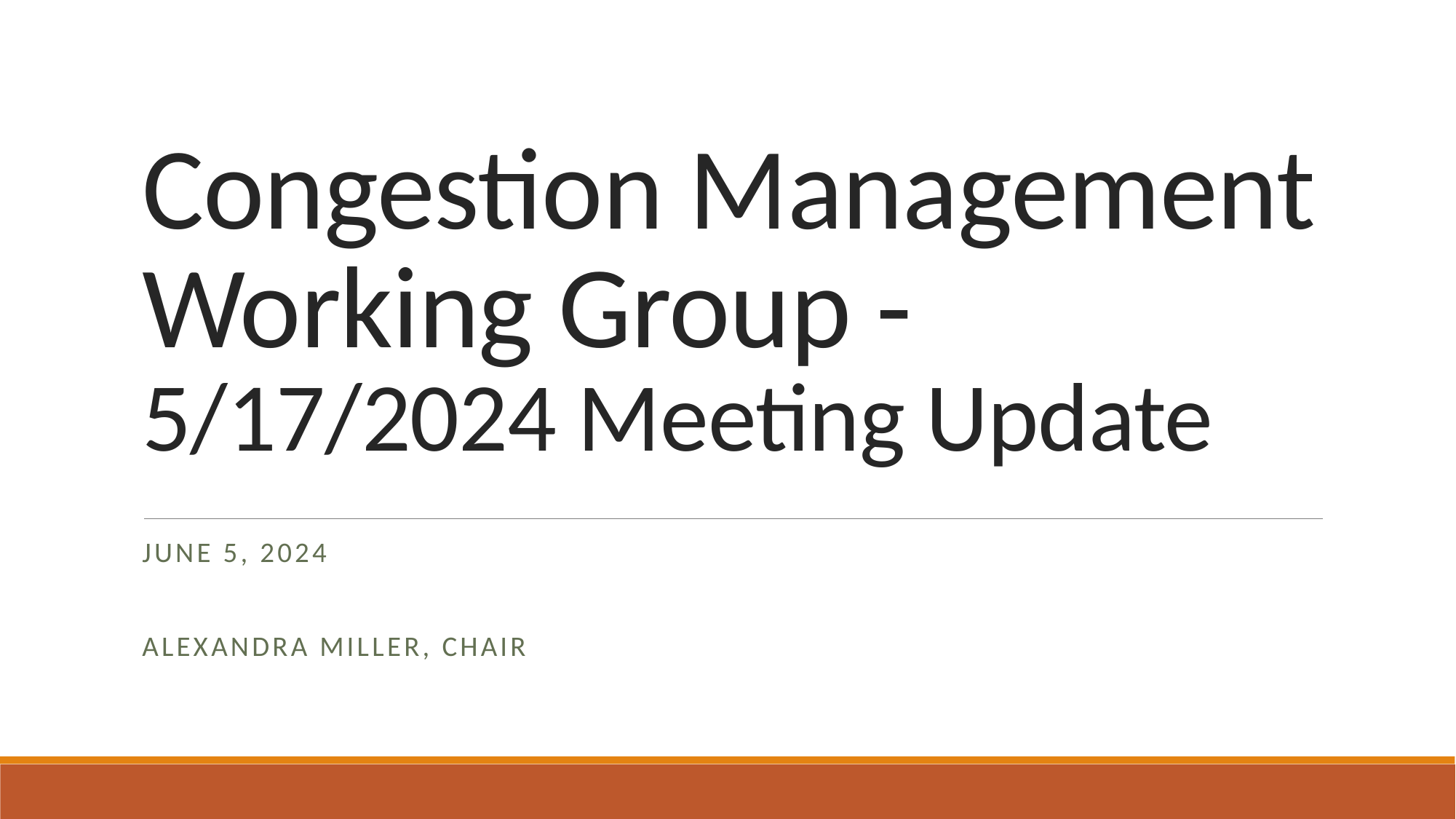

# Congestion Management Working Group - 5/17/2024 Meeting Update
June 5, 2024

Alexandra miller, chair